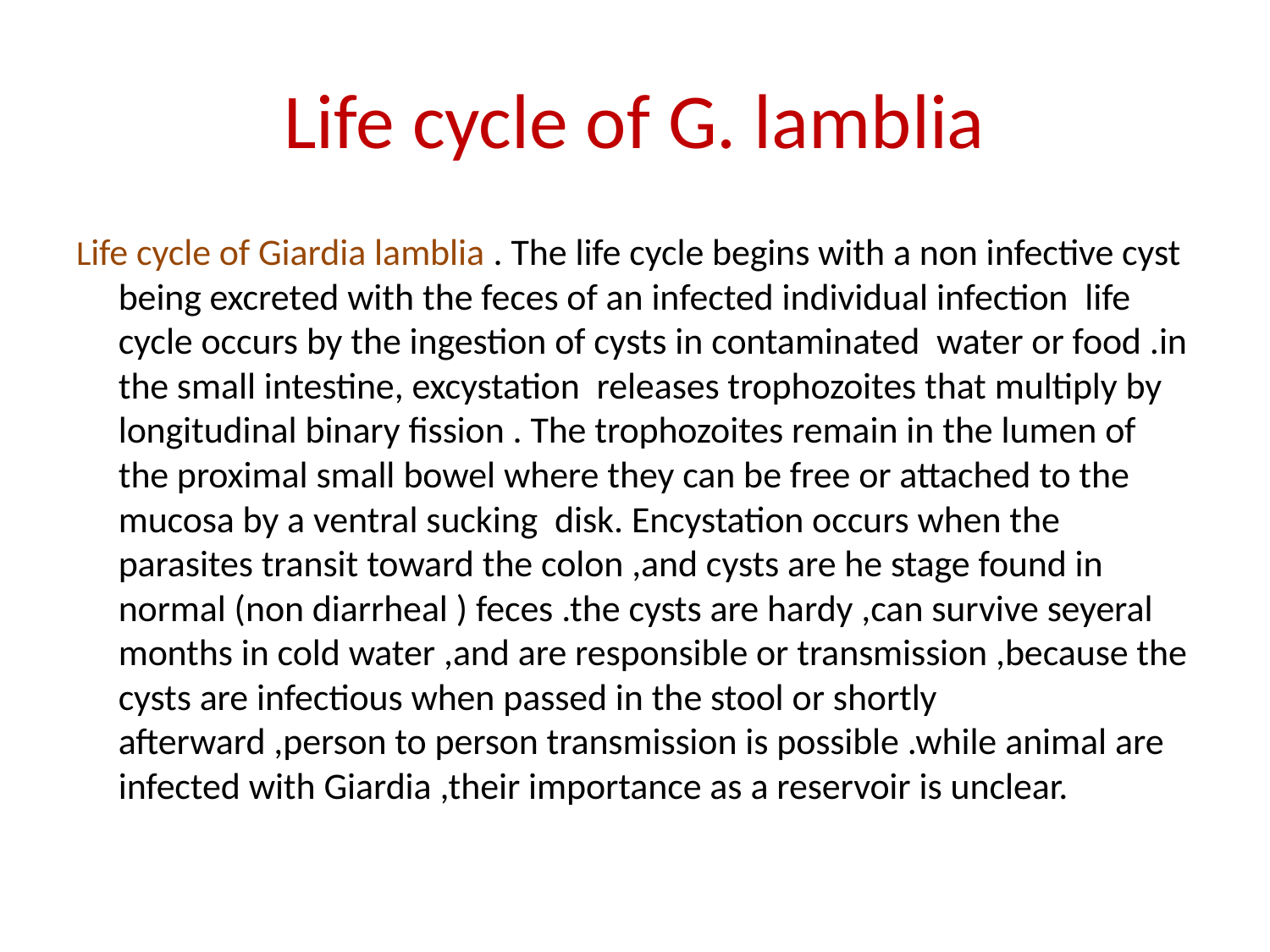

# Life cycle of G. lamblia
Life cycle of Giardia lamblia . The life cycle begins with a non infective cyst being excreted with the feces of an infected individual infection  life cycle occurs by the ingestion of cysts in contaminated  water or food .in the small intestine, excystation  releases trophozoites that multiply by longitudinal binary fission . The trophozoites remain in the lumen of the proximal small bowel where they can be free or attached to the mucosa by a ventral sucking  disk. Encystation occurs when the parasites transit toward the colon ,and cysts are he stage found in normal (non diarrheal ) feces .the cysts are hardy ,can survive seyeral months in cold water ,and are responsible or transmission ,because the cysts are infectious when passed in the stool or shortly afterward ,person to person transmission is possible .while animal are infected with Giardia ,their importance as a reservoir is unclear.